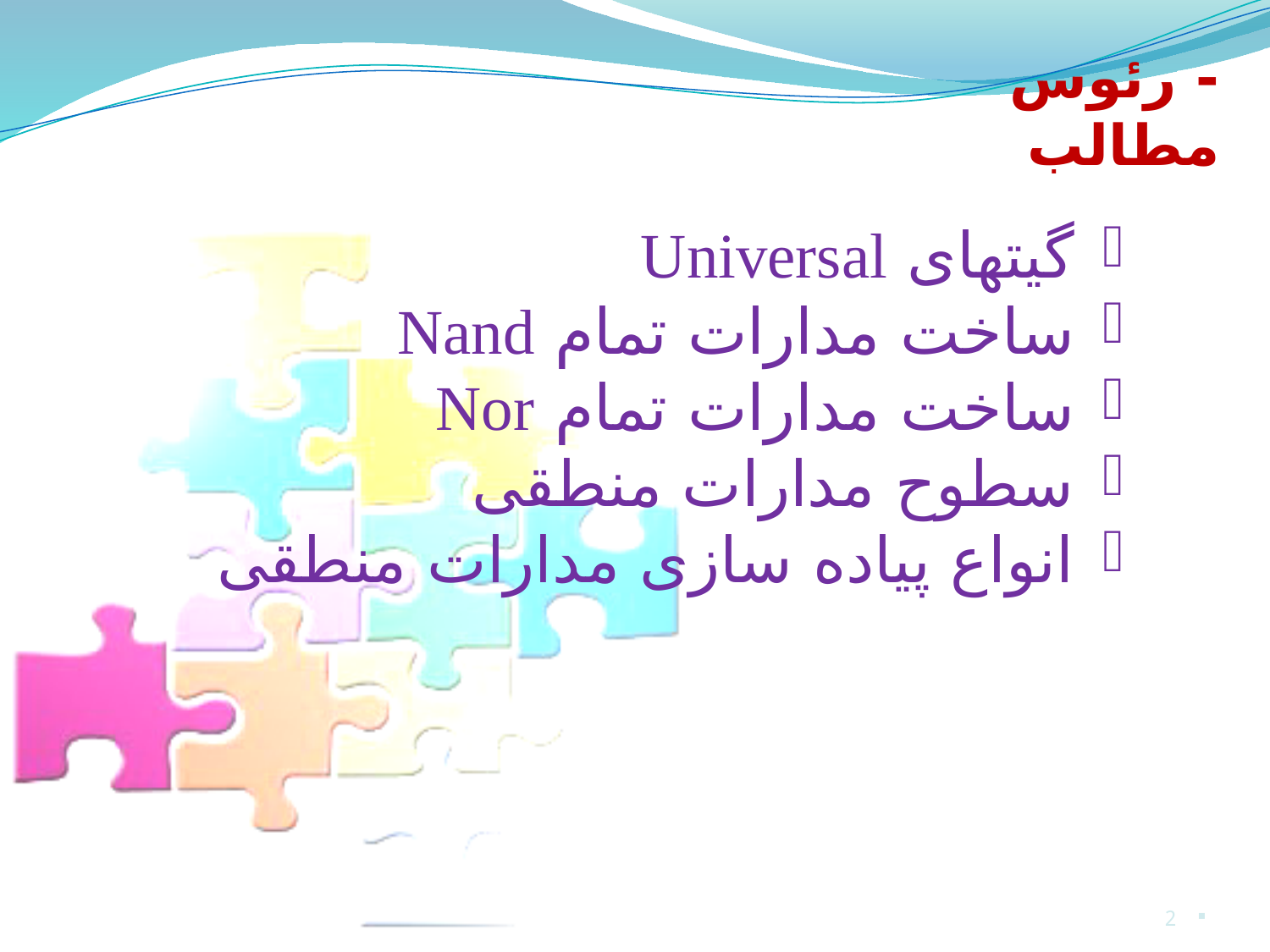

# - رئوس مطالب
 گیتهای Universal
 ساخت مدارات تمام Nand
 ساخت مدارات تمام Nor
 سطوح مدارات منطقی
 انواع پیاده سازی مدارات منطقی
2